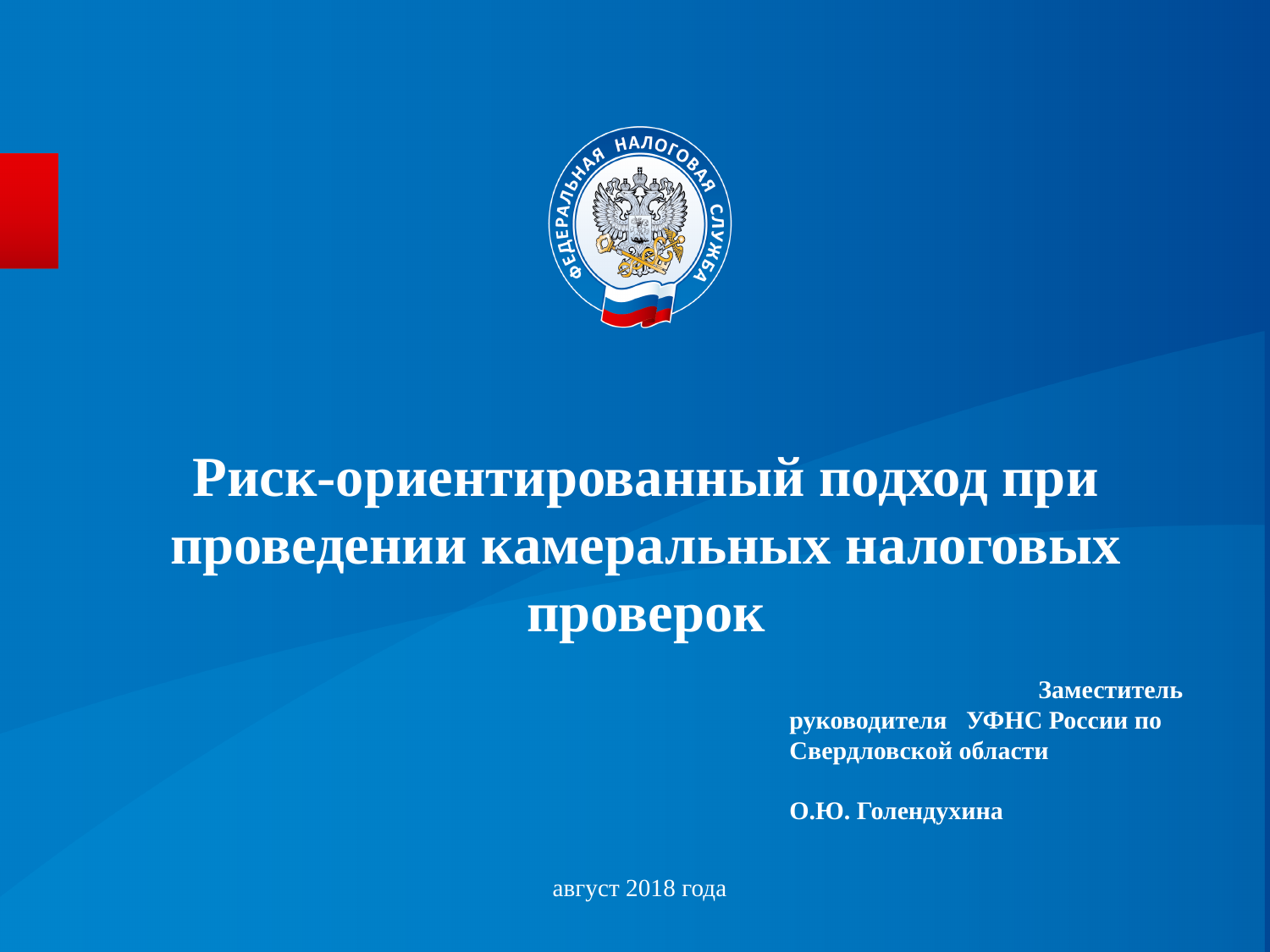

#
Риск-ориентированный подход при проведении камеральных налоговых проверок
                                          Заместитель руководителя   УФНС России по Свердловской области

О.Ю. Голендухина

август 2018 года